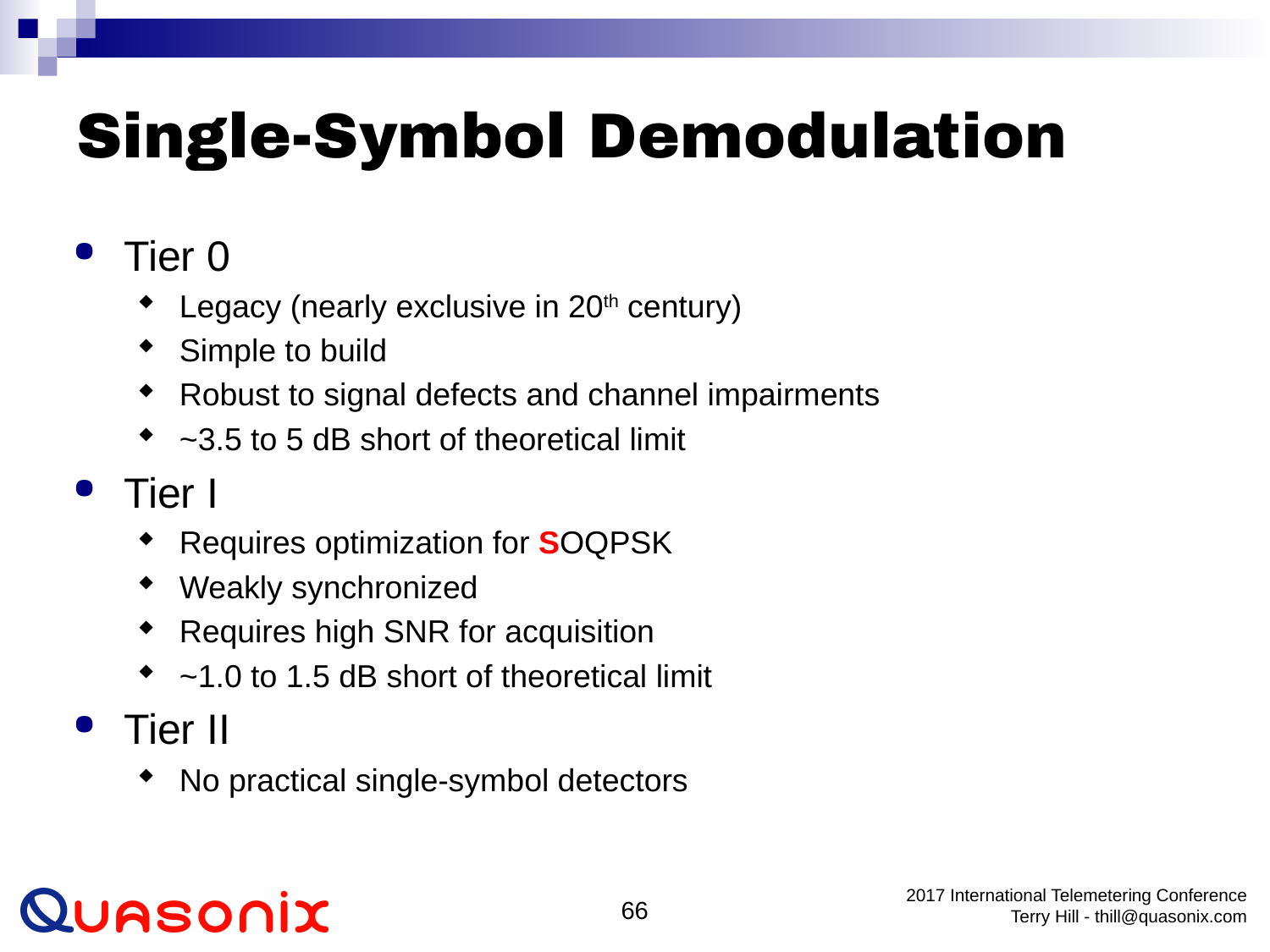

# Single-Symbol Demodulation
Tier 0
Legacy (nearly exclusive in 20th century)
Simple to build
Robust to signal defects and channel impairments
~3.5 to 5 dB short of theoretical limit
Tier I
Requires optimization for SOQPSK
Weakly synchronized
Requires high SNR for acquisition
~1.0 to 1.5 dB short of theoretical limit
Tier II
No practical single-symbol detectors